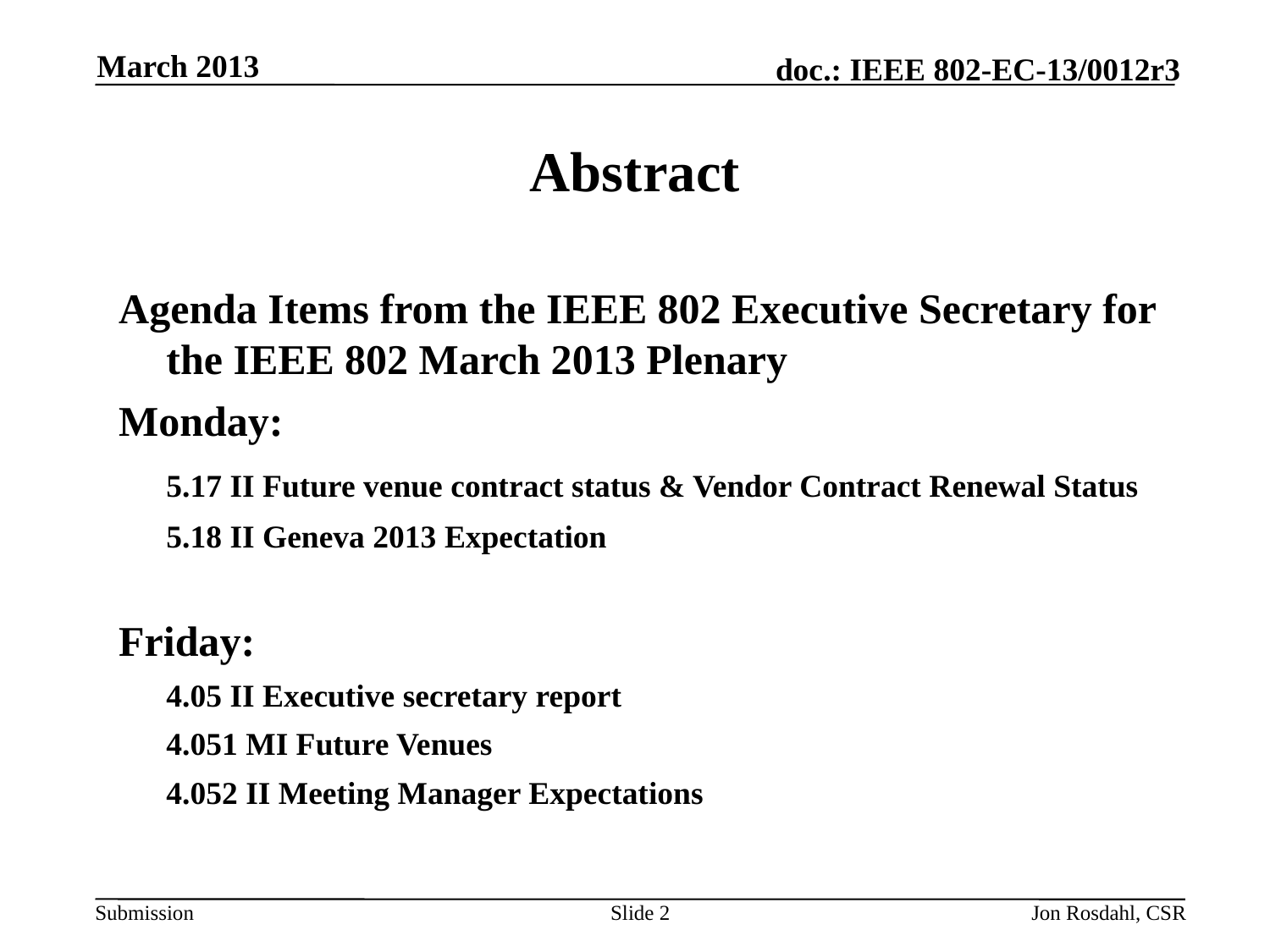

March 2013
# Abstract
Agenda Items from the IEEE 802 Executive Secretary for the IEEE 802 March 2013 Plenary
Monday:
	5.17 II Future venue contract status & Vendor Contract Renewal Status
	5.18 II Geneva 2013 Expectation

Friday:
	4.05 II Executive secretary report
	4.051 MI Future Venues
	4.052 II Meeting Manager Expectations

Slide 2
Jon Rosdahl, CSR